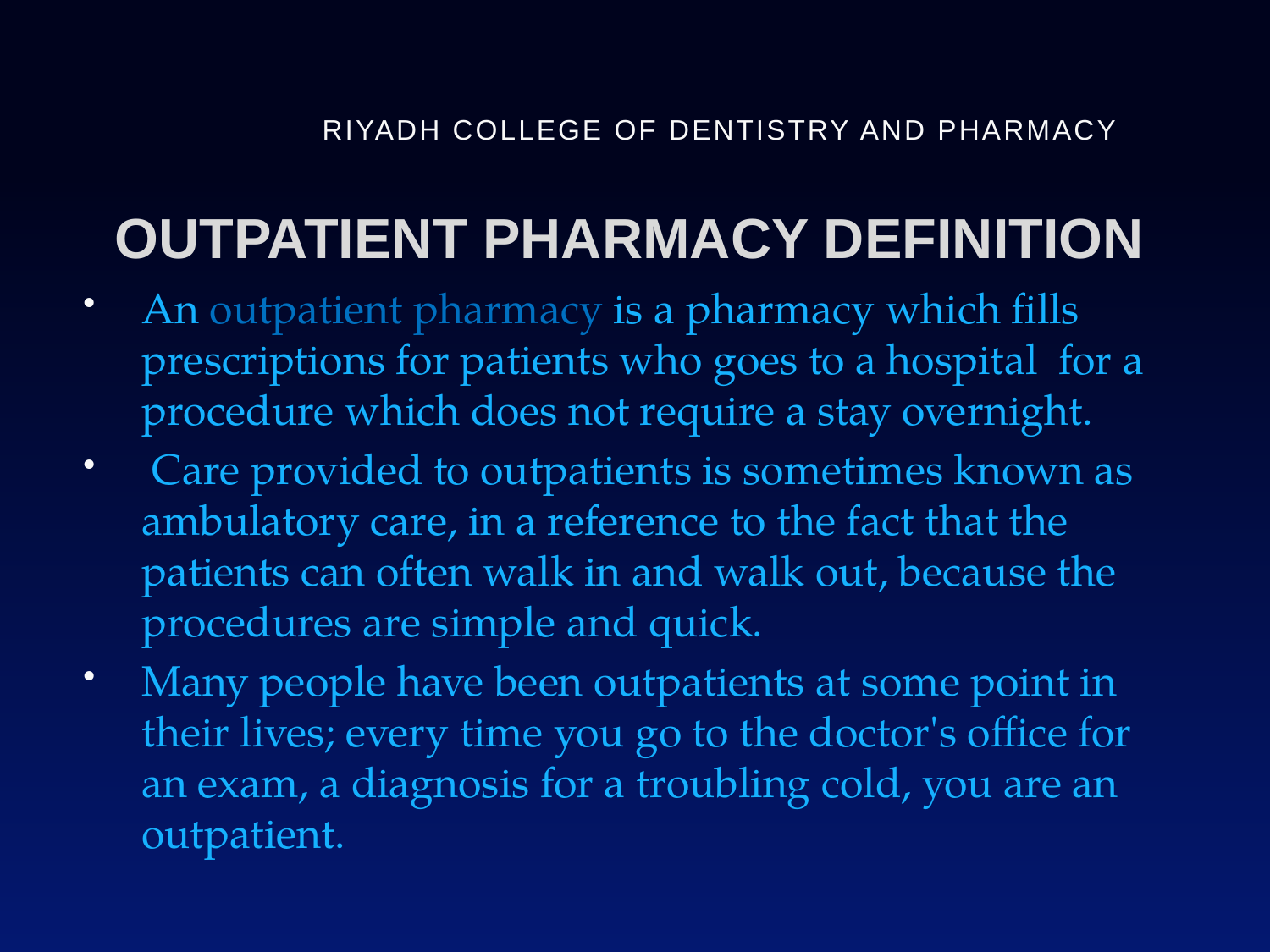

RIYADH COLLEGE OF DENTISTRY AND PHARMACY
Outpatient Pharmacy Definition
An outpatient pharmacy is a pharmacy which fills prescriptions for patients who goes to a hospital  for a procedure which does not require a stay overnight.
 Care provided to outpatients is sometimes known as ambulatory care, in a reference to the fact that the patients can often walk in and walk out, because the procedures are simple and quick.
Many people have been outpatients at some point in their lives; every time you go to the doctor's office for an exam, a diagnosis for a troubling cold, you are an outpatient.